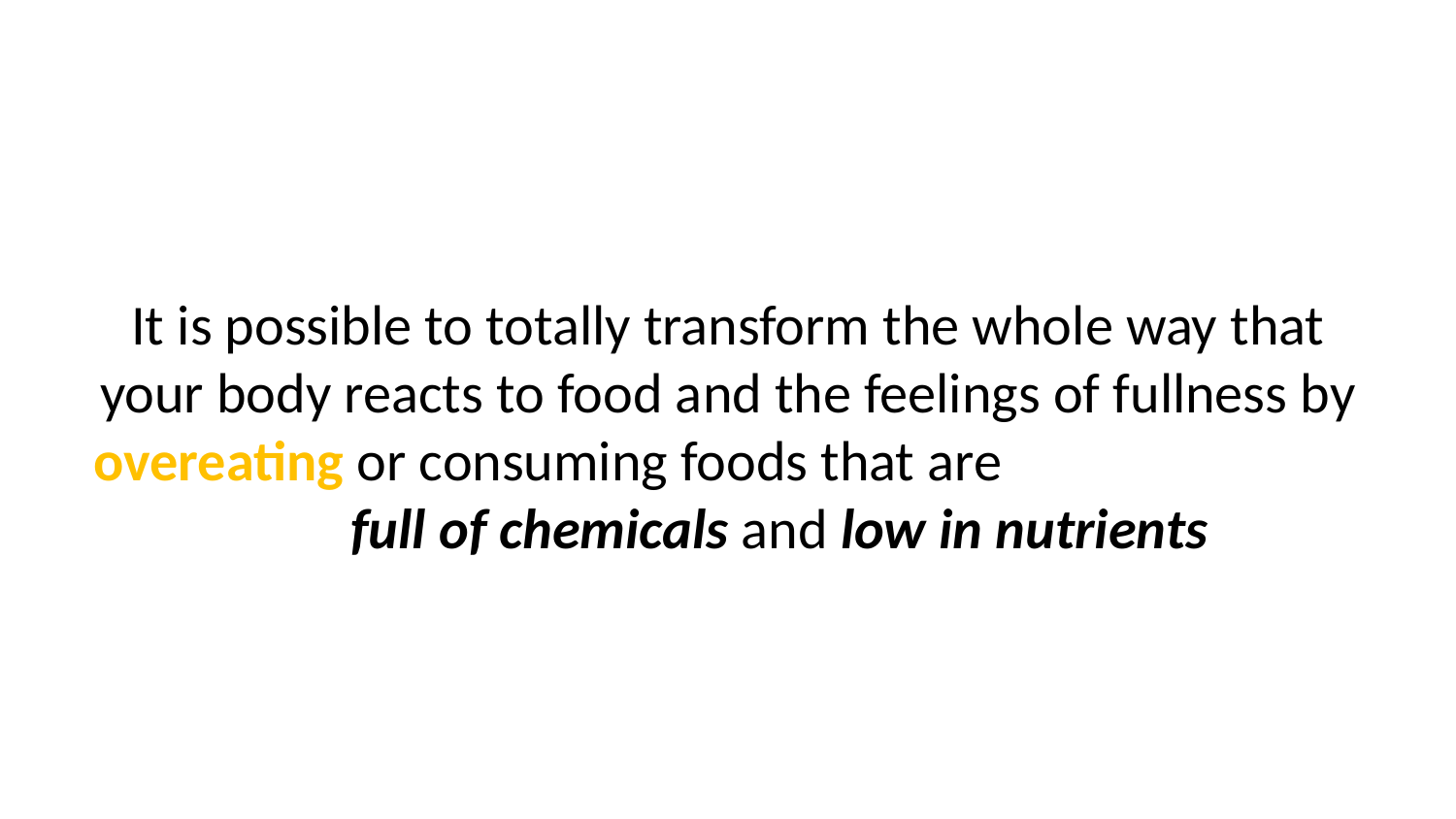

It is possible to totally transform the whole way that your body reacts to food and the feelings of fullness by overeating or consuming foods that are                                     full of chemicals and low in nutrients